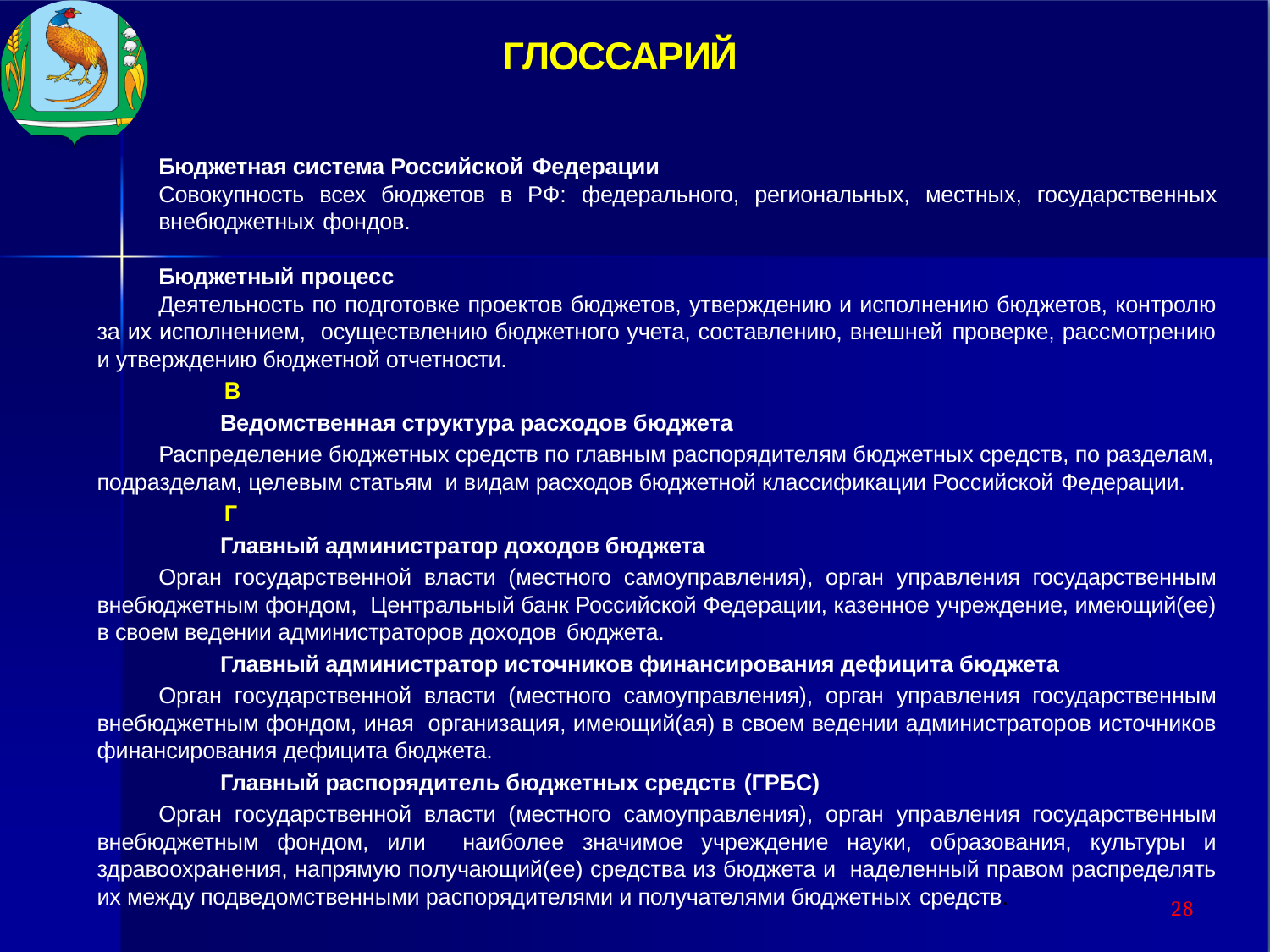

# ГЛОССАРИЙ
Бюджетная система Российской Федерации
Совокупность всех бюджетов в РФ: федерального, региональных, местных, государственных внебюджетных фондов.

Бюджетный процесс
Деятельность по подготовке проектов бюджетов, утверждению и исполнению бюджетов, контролю за их исполнением,  осуществлению бюджетного учета, составлению, внешней проверке, рассмотрению и утверждению бюджетной отчетности.
В
Ведомственная структура расходов бюджета
Распределение бюджетных средств по главным распорядителям бюджетных средств, по разделам, подразделам, целевым статьям  и видам расходов бюджетной классификации Российской Федерации.
Г
Главный администратор доходов бюджета
Орган государственной власти (местного самоуправления), орган управления государственным внебюджетным фондом,  Центральный банк Российской Федерации, казенное учреждение, имеющий(ее) в своем ведении администраторов доходов бюджета.
Главный администратор источников финансирования дефицита бюджета
Орган государственной власти (местного самоуправления), орган управления государственным внебюджетным фондом, иная  организация, имеющий(ая) в своем ведении администраторов источников финансирования дефицита бюджета.
Главный распорядитель бюджетных средств (ГРБС)
Орган государственной власти (местного самоуправления), орган управления государственным внебюджетным фондом, или  наиболее значимое учреждение науки, образования, культуры и здравоохранения, напрямую получающий(ее) средства из бюджета и  наделенный правом распределять их между подведомственными распорядителями и получателями бюджетных средств.

28